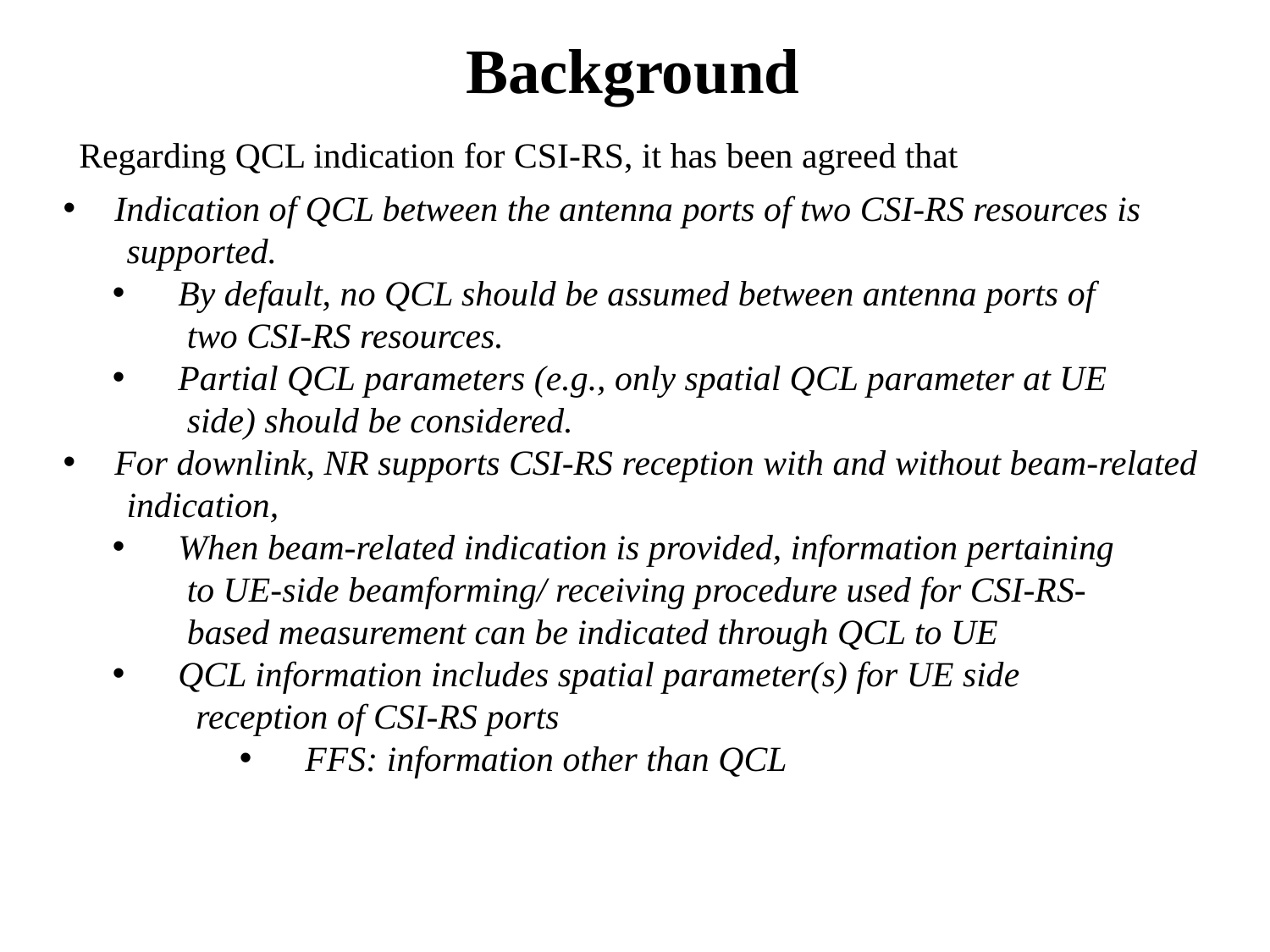

# Background
Regarding QCL indication for CSI-RS, it has been agreed that
    Indication of QCL between the antenna ports of two CSI-RS resources is supported.
    By default, no QCL should be assumed between antenna ports of
     two CSI-RS resources.
    Partial QCL parameters (e.g., only spatial QCL parameter at UE
     side) should be considered.
    For downlink, NR supports CSI-RS reception with and without beam-related indication,
    When beam-related indication is provided, information pertaining
     to UE-side beamforming/ receiving procedure used for CSI-RS-
     based measurement can be indicated through QCL to UE
    QCL information includes spatial parameter(s) for UE side
      reception of CSI-RS ports
    FFS: information other than QCL